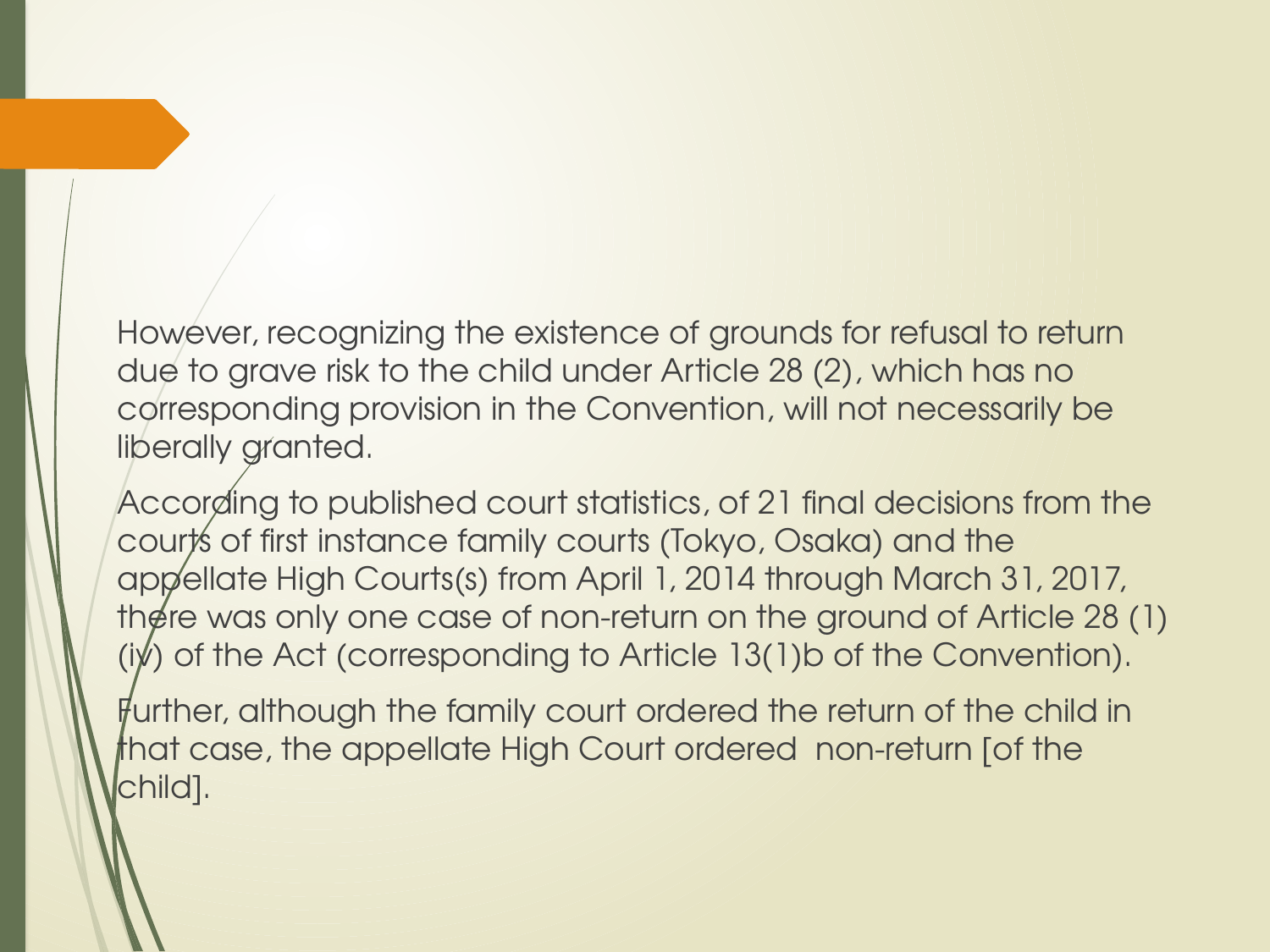

#
However, recognizing the existence of grounds for refusal to return due to grave risk to the child under Article 28 (2), which has no corresponding provision in the Convention, will not necessarily be liberally granted.
According to published court statistics, of 21 final decisions from the courts of first instance family courts (Tokyo, Osaka) and the appellate High Courts(s) from April 1, 2014 through March 31, 2017, there was only one case of non-return on the ground of Article 28 (1)(iv) of the Act (corresponding to Article 13(1)b of the Convention).
Further, although the family court ordered the return of the child in that case, the appellate High Court ordered  non-return [of the child].